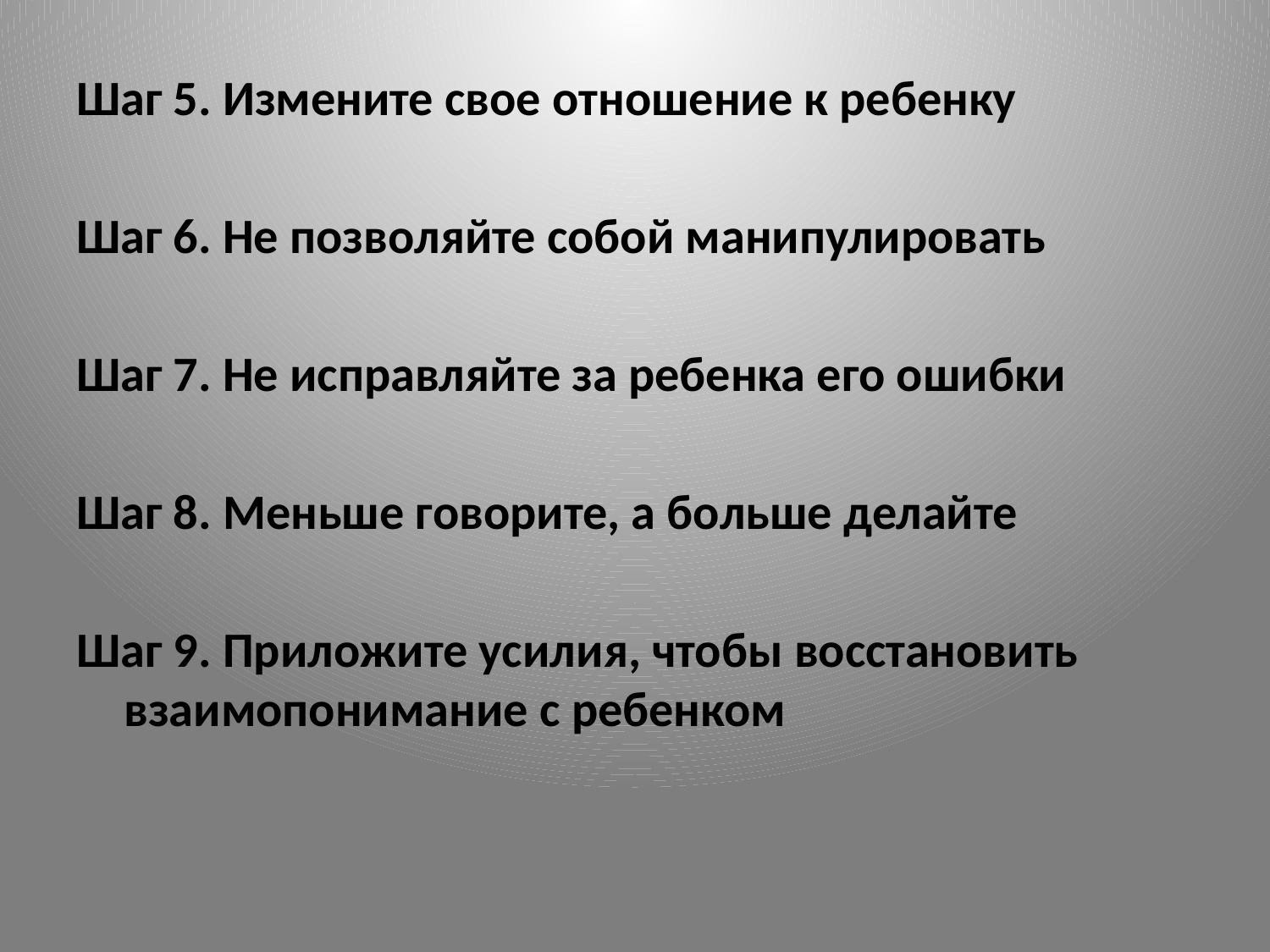

Шаг 5. Измените свое отношение к ребенку

Шаг 6. Не позволяйте собой манипулировать

Шаг 7. Не исправляйте за ребенка его ошибки

Шаг 8. Меньше говорите, а больше делайте

Шаг 9. Приложите усилия, чтобы восстановить взаимопонимание с ребенком